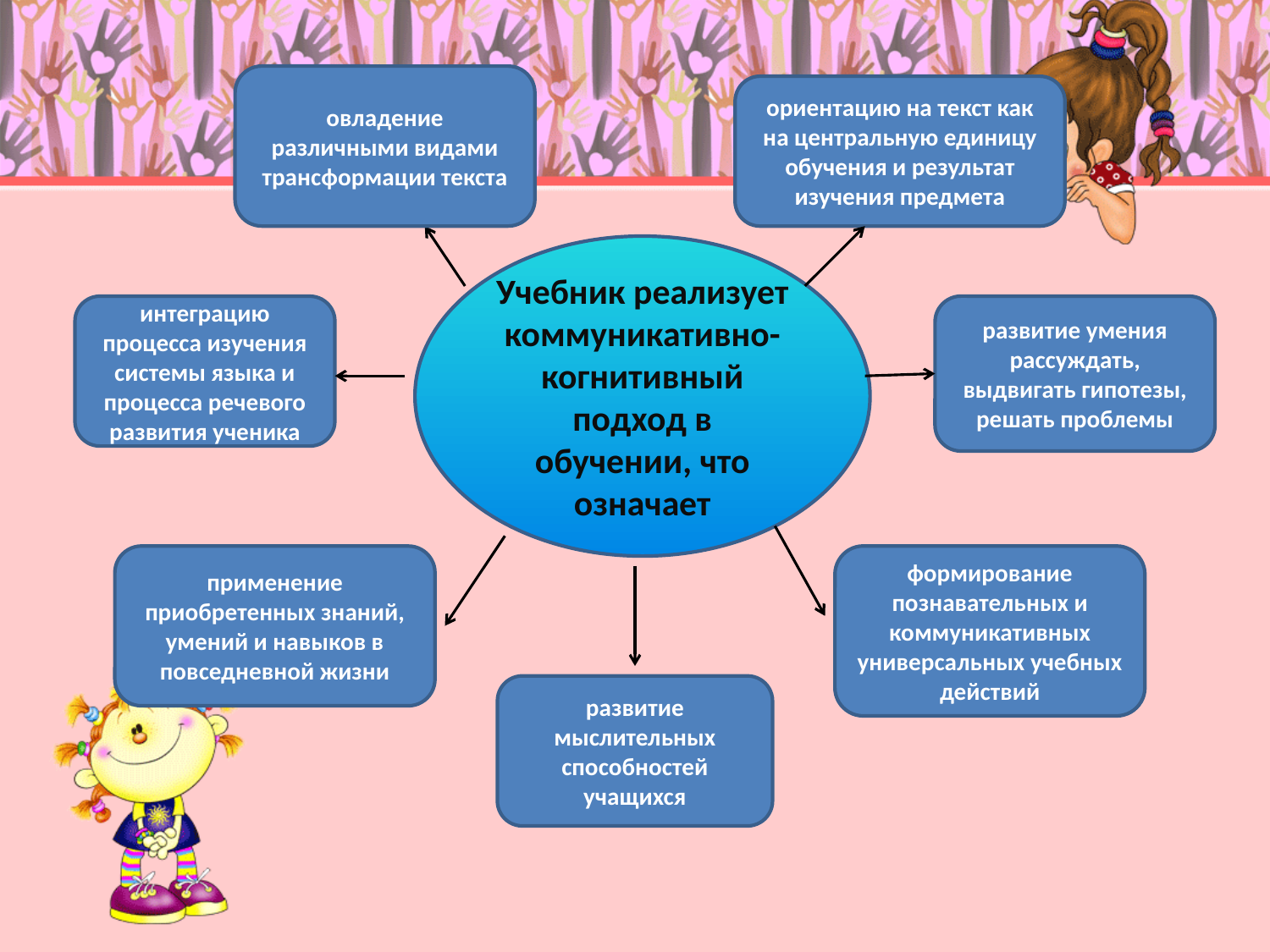

овладение различными видами трансформации текста

ориентацию на текст как на центральную единицу обучения и результат изучения предмета

Учебник реализует коммуникативно-когнитивный подход в обучении, что означает
интеграцию процесса изучения системы языка и процесса речевого развития ученика

развитие умения рассуждать, выдвигать гипотезы, решать проблемы

применение приобретенных знаний, умений и навыков в повседневной жизни

формирование познавательных и коммуникативных универсальных учебных действий

развитие мыслительных способностей учащихся